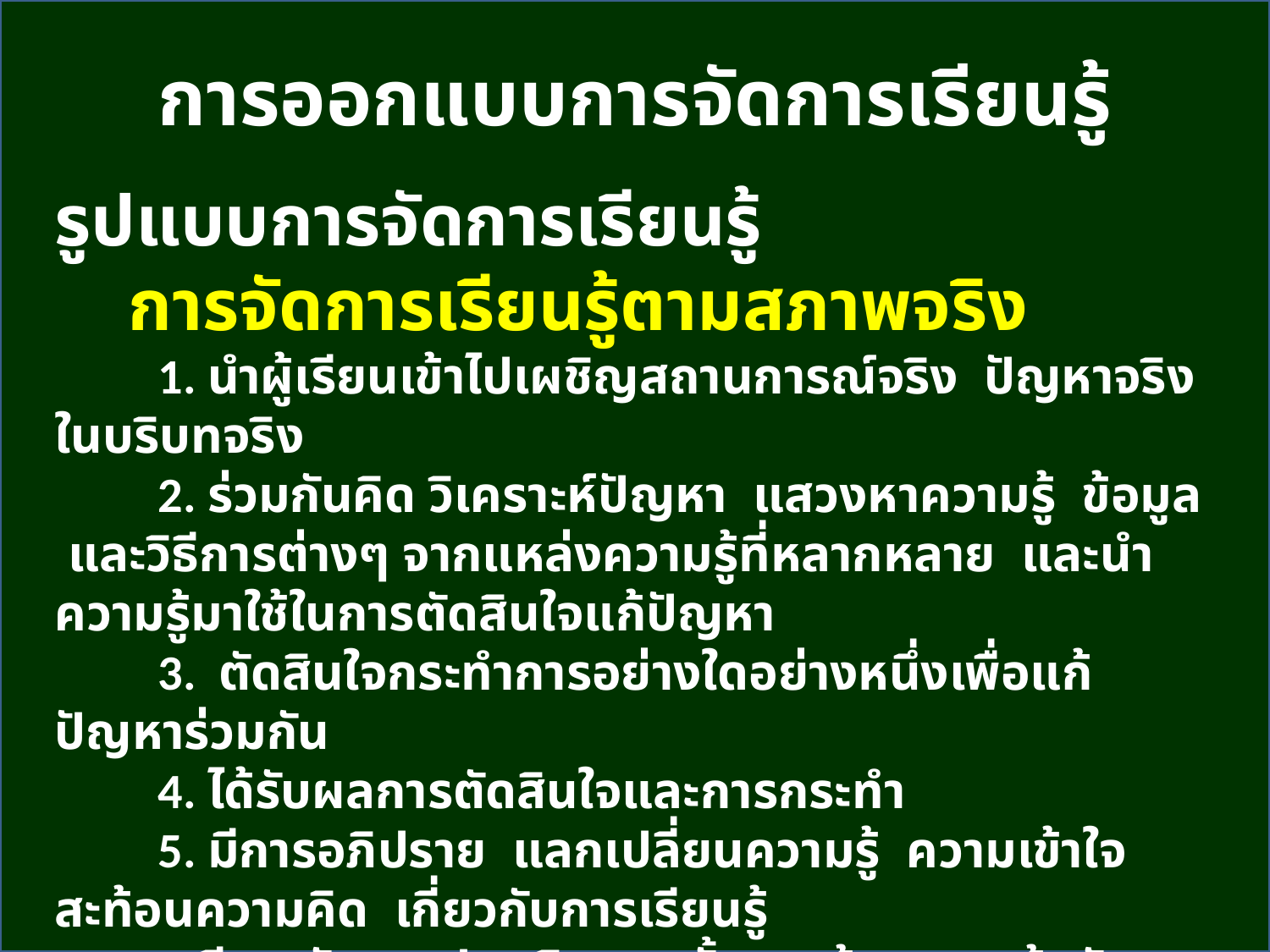

การออกแบบการจัดการเรียนรู้
รูปแบบการจัดการเรียนรู้
    การจัดการเรียนรู้ตามสภาพจริง
        1. นำผู้เรียนเข้าไปเผชิญสถานการณ์จริง  ปัญหาจริง  ในบริบทจริง
        2. ร่วมกันคิด วิเคราะห์ปัญหา  แสวงหาความรู้  ข้อมูล  และวิธีการต่างๆ จากแหล่งความรู้ที่หลากหลาย  และนำความรู้มาใช้ในการตัดสินใจแก้ปัญหา
        3.  ตัดสินใจกระทำการอย่างใดอย่างหนึ่งเพื่อแก้ปัญหาร่วมกัน
        4. ได้รับผลการตัดสินใจและการกระทำ
        5. มีการอภิปราย  แลกเปลี่ยนความรู้  ความเข้าใจ  สะท้อนความคิด  เกี่ยวกับการเรียนรู้
       6. มีการวัดและประเมินผล  ทั้งทางด้านความรู้  ทักษะ  และเจตคติ